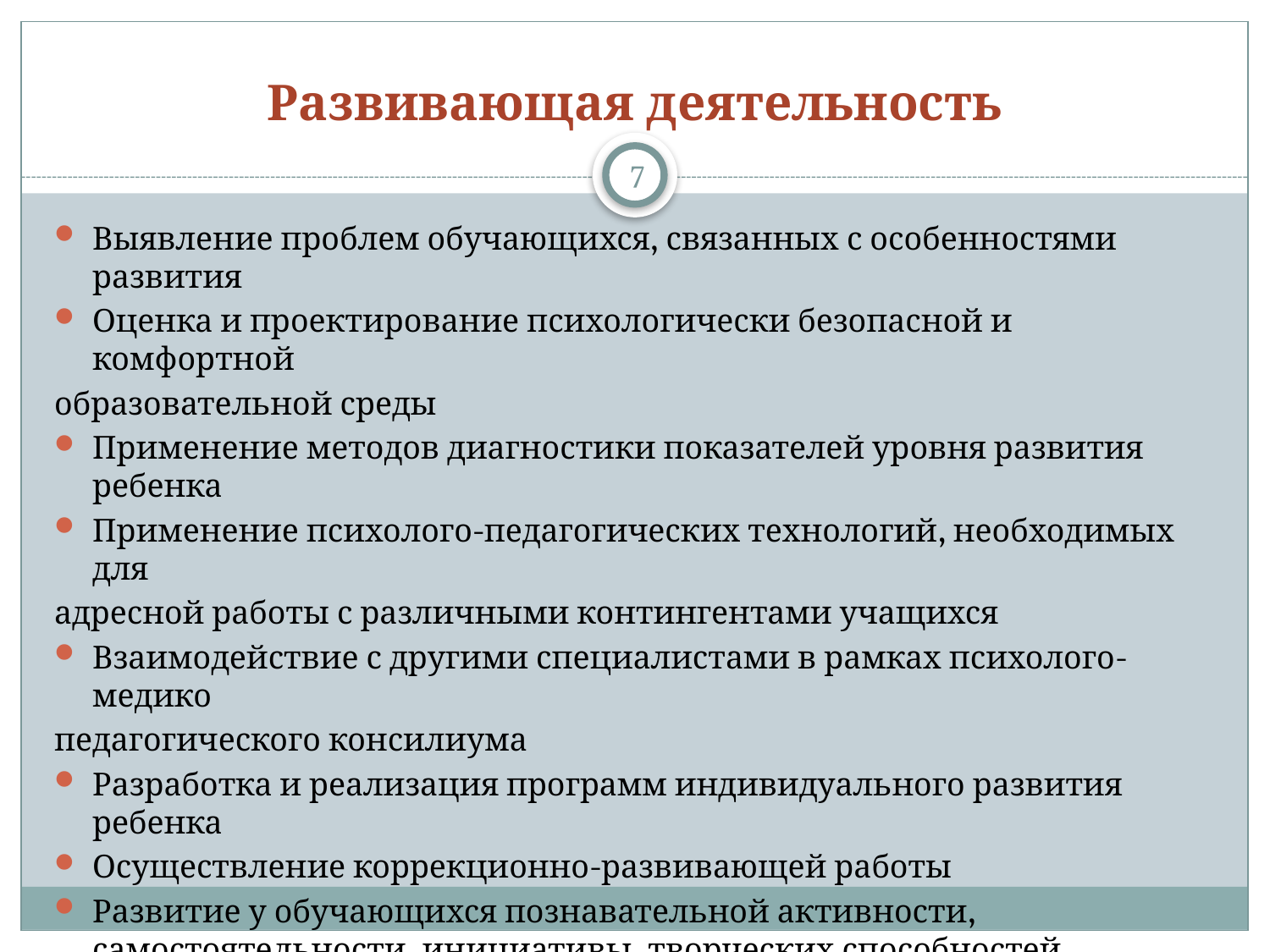

# Развивающая деятельность
7
Выявление проблем обучающихся, связанных с особенностями развития
Оценка и проектирование психологически безопасной и комфортной
образовательной среды
Применение методов диагностики показателей уровня развития ребенка
Применение психолого-педагогических технологий, необходимых для
адресной работы с различными контингентами учащихся
Взаимодействие с другими специалистами в рамках психолого-медико
педагогического консилиума
Разработка и реализация программ индивидуального развития ребенка
Осуществление коррекционно-развивающей работы
Развитие у обучающихся познавательной активности, самостоятельности, инициативы, творческих способностей
Реализация программ развития универсальных учебных действий